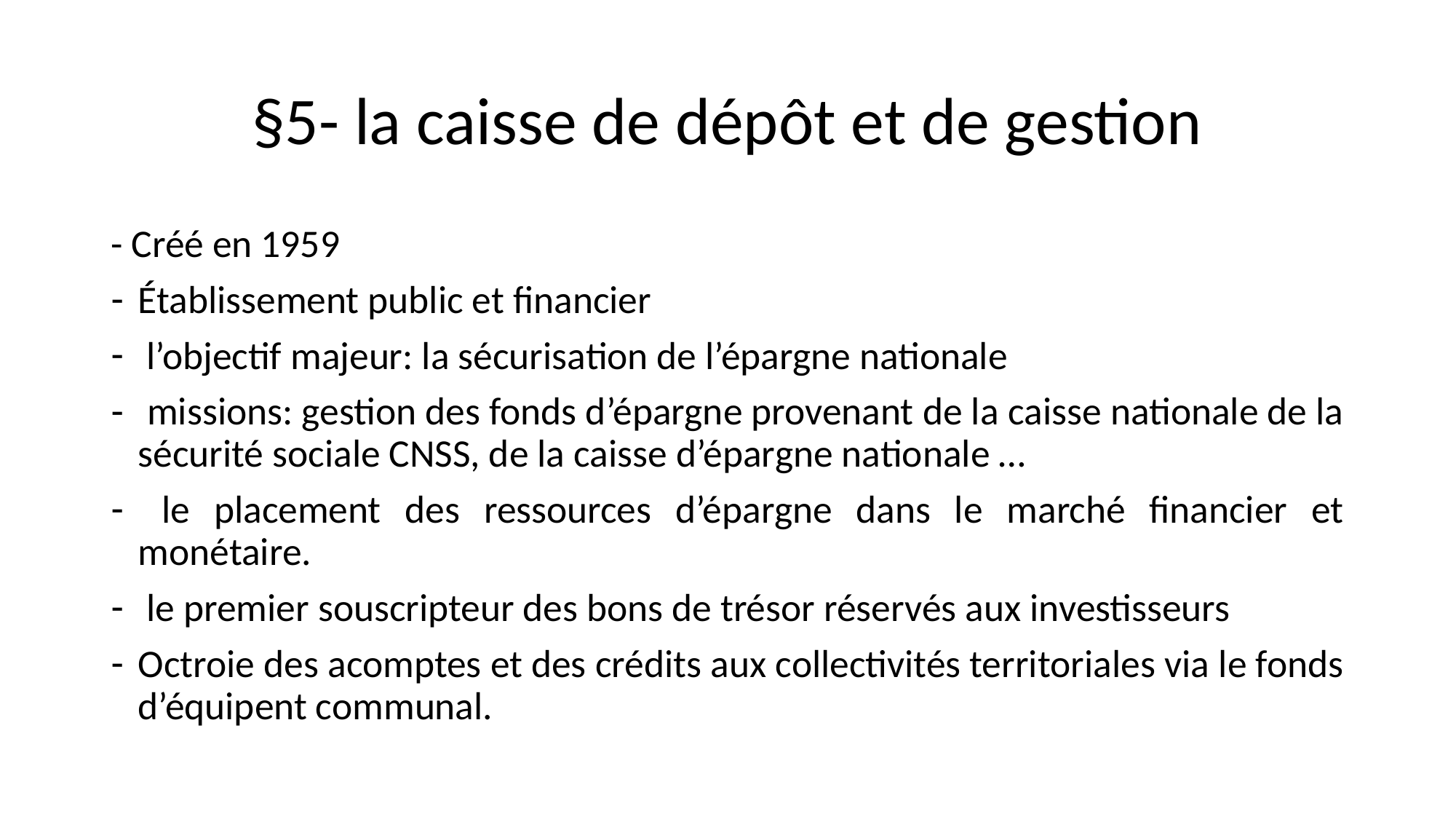

# §5- la caisse de dépôt et de gestion
- Créé en 1959
Établissement public et financier
 l’objectif majeur: la sécurisation de l’épargne nationale
 missions: gestion des fonds d’épargne provenant de la caisse nationale de la sécurité sociale CNSS, de la caisse d’épargne nationale …
 le placement des ressources d’épargne dans le marché financier et monétaire.
 le premier souscripteur des bons de trésor réservés aux investisseurs
Octroie des acomptes et des crédits aux collectivités territoriales via le fonds d’équipent communal.